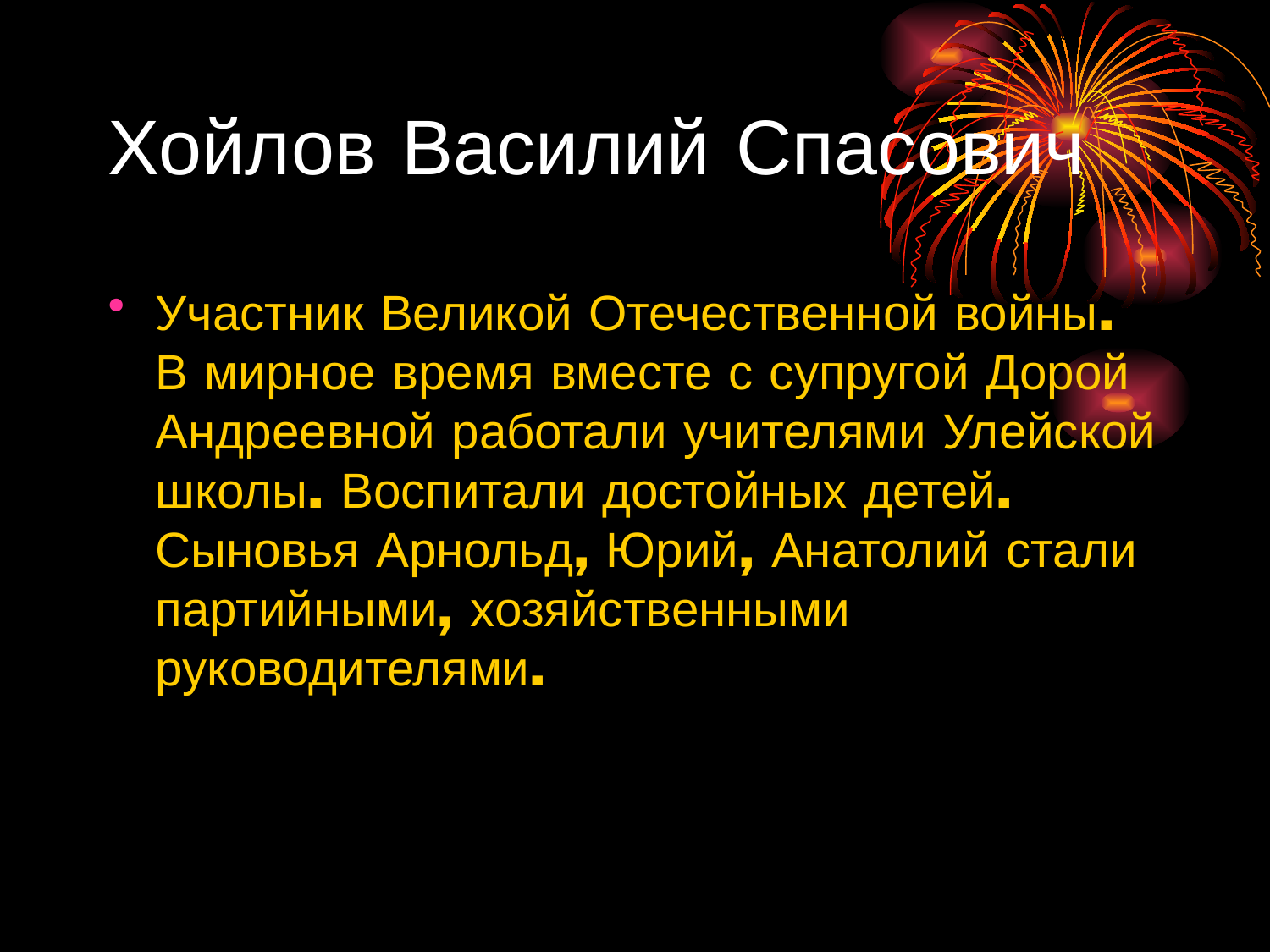

# Хойлов Василий Спасович
Участник Великой Отечественной войны. В мирное время вместе с супругой Дорой Андреевной работали учителями Улейской школы. Воспитали достойных детей. Сыновья Арнольд, Юрий, Анатолий стали партийными, хозяйственными руководителями.